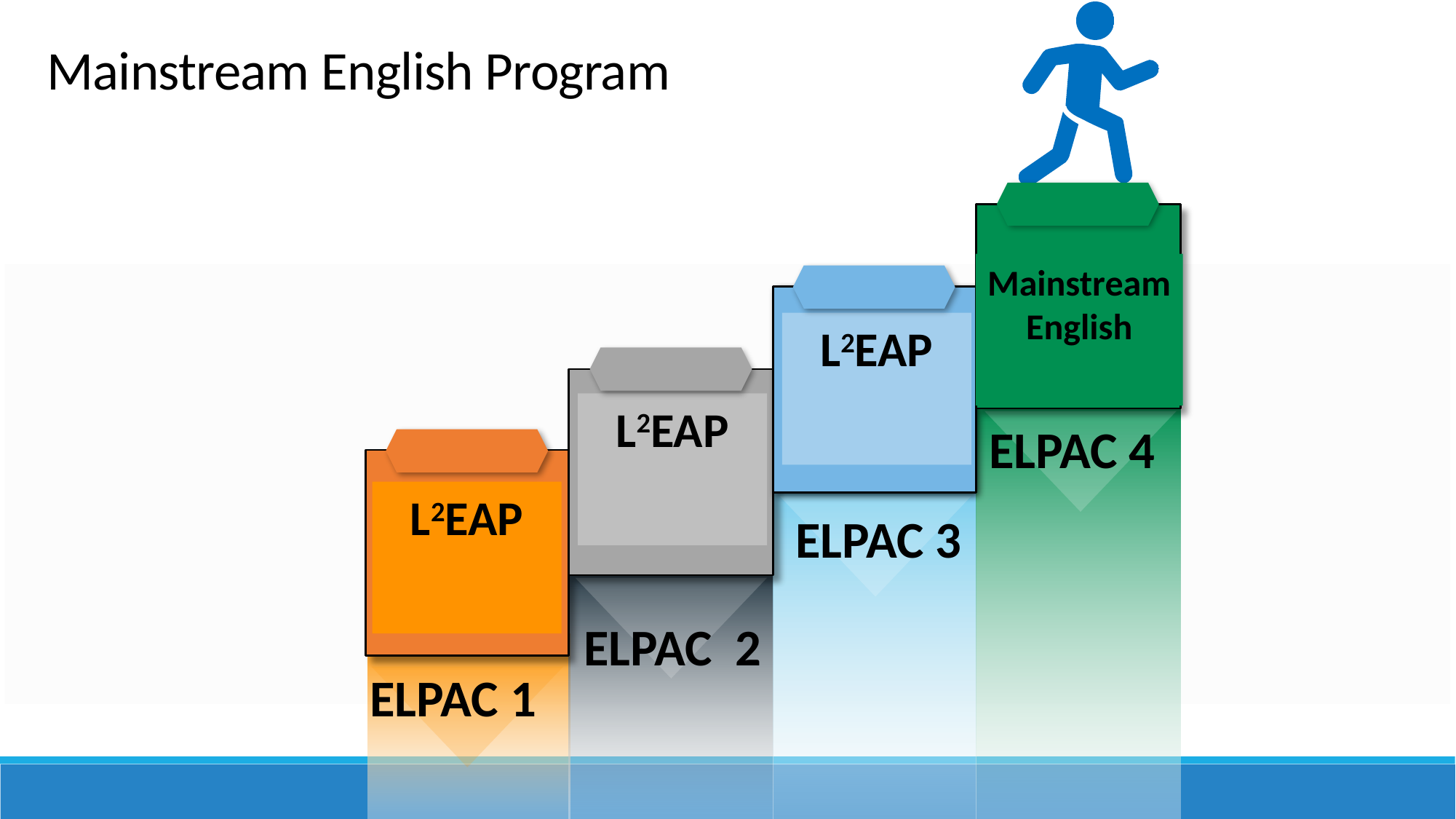

Mainstream English Program

Mainstream English

L2EAP

L2EAP

ELPAC 4

L2EAP

ELPAC 3

ELPAC  2

ELPAC 1